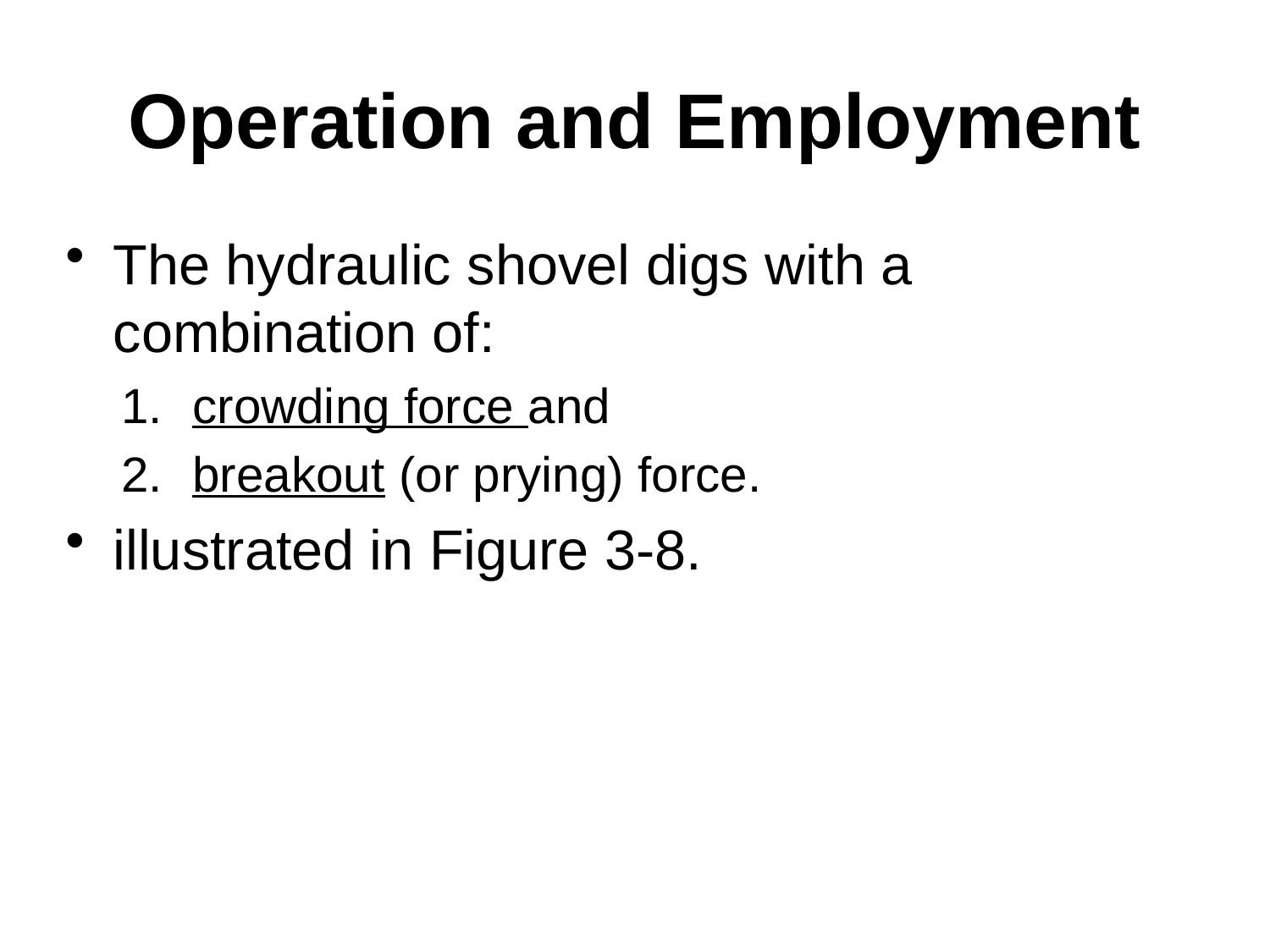

# Operation and Employment
The hydraulic shovel digs with a combination of:
crowding force and
breakout (or prying) force.
illustrated in Figure 3-8.